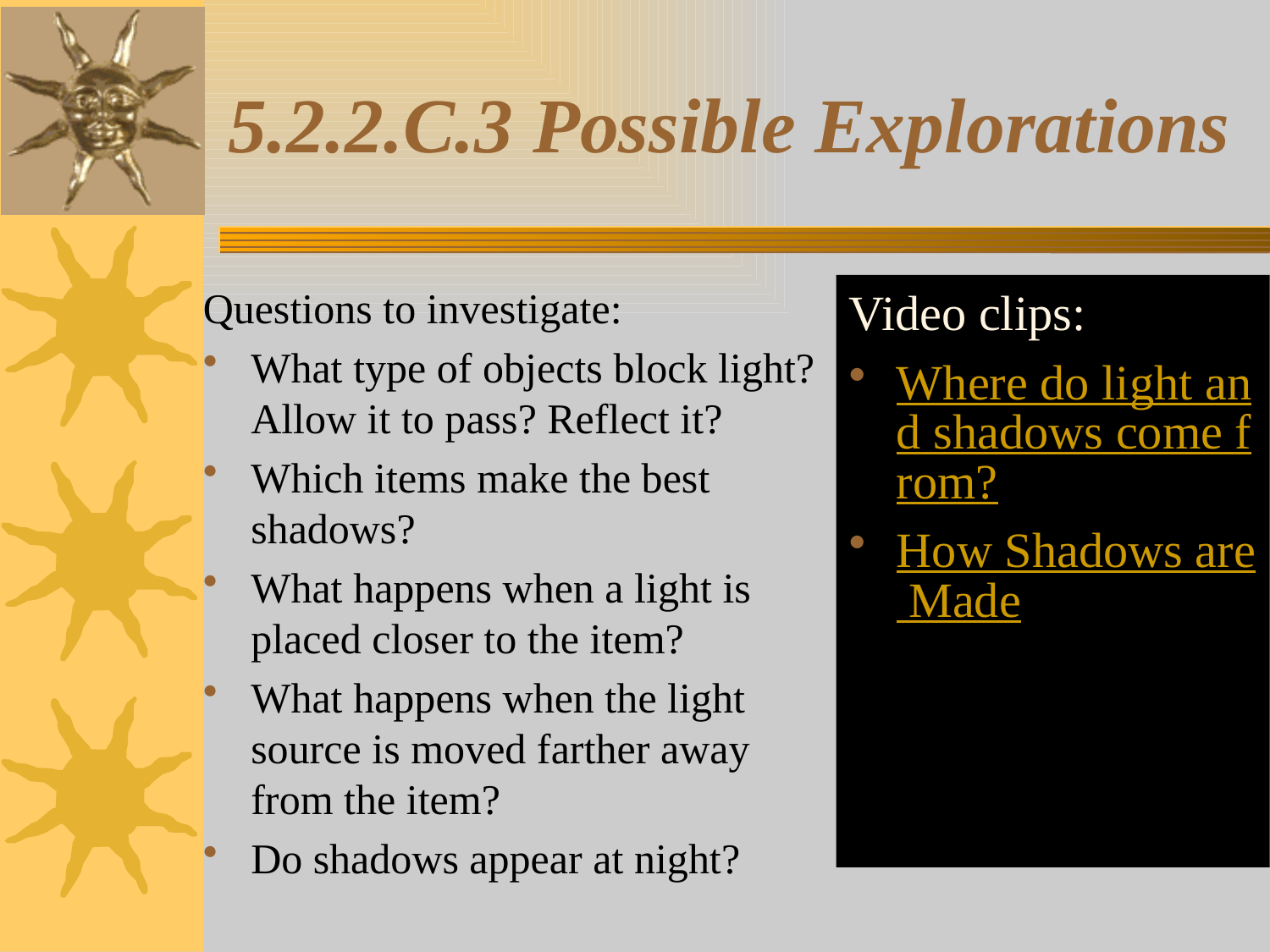

# 5.2.2.C.3 Possible Explorations
Questions to investigate:
What type of objects block light? Allow it to pass? Reflect it?
Which items make the best shadows?
What happens when a light is placed closer to the item?
What happens when the light source is moved farther away from the item?
Do shadows appear at night?
Video clips::
Where do light and shadows come from?
How Shadows are Made